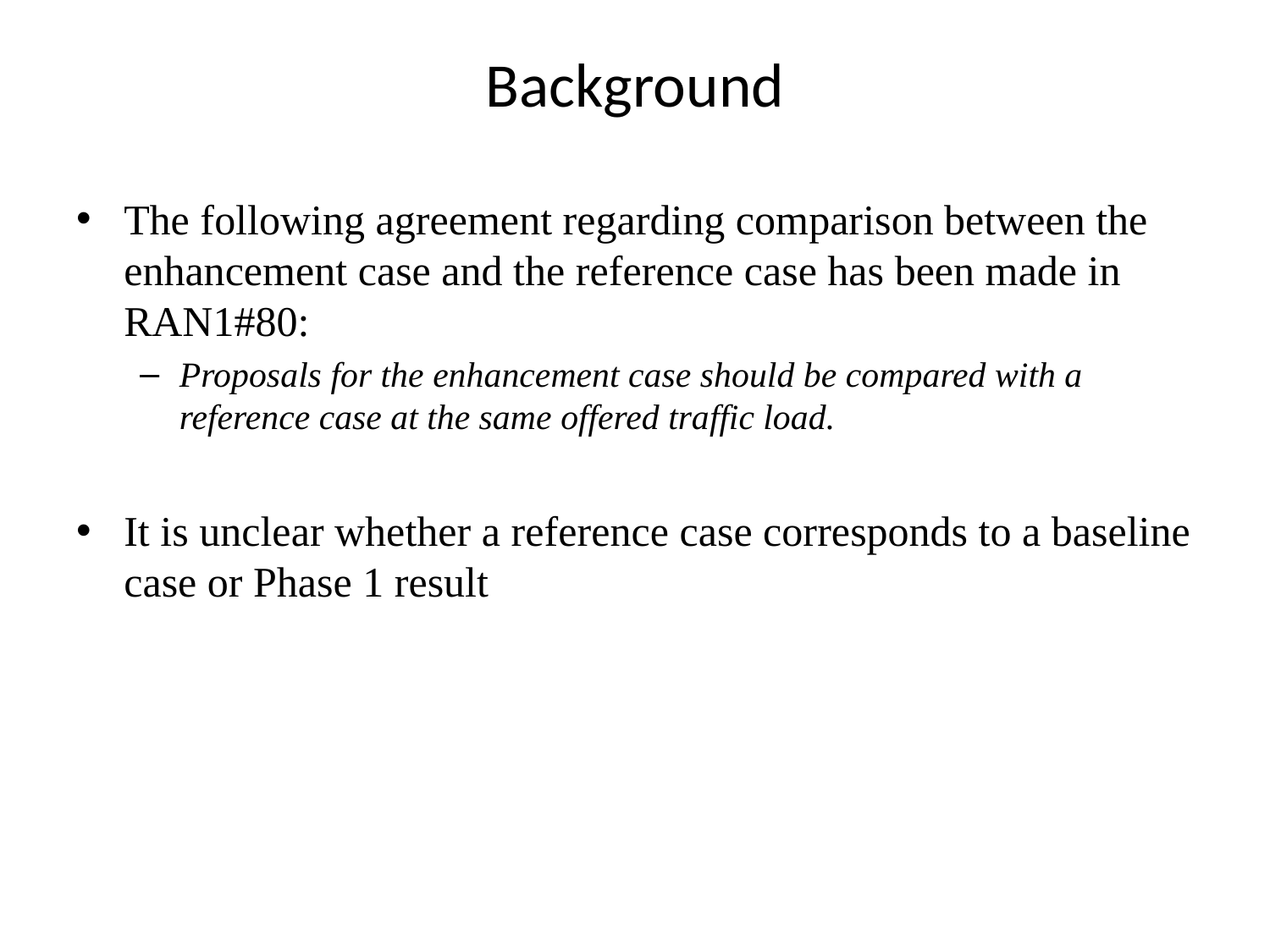

# Background
The following agreement regarding comparison between the enhancement case and the reference case has been made in RAN1#80:
Proposals for the enhancement case should be compared with a reference case at the same offered traffic load.

It is unclear whether a reference case corresponds to a baseline case or Phase 1 result